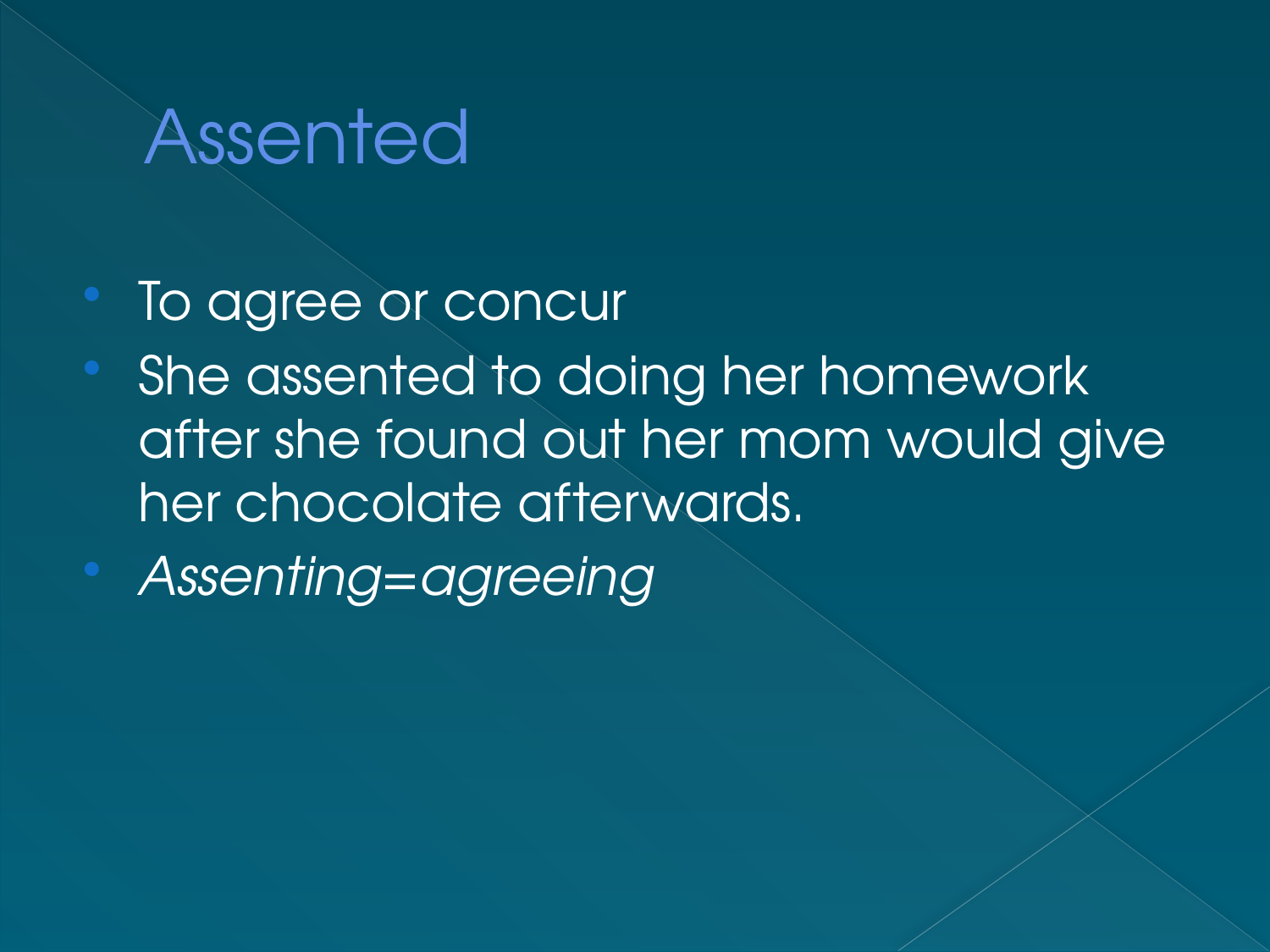

# Assented
To agree or concur
She assented to doing her homework after she found out her mom would give her chocolate afterwards.
Assenting=agreeing